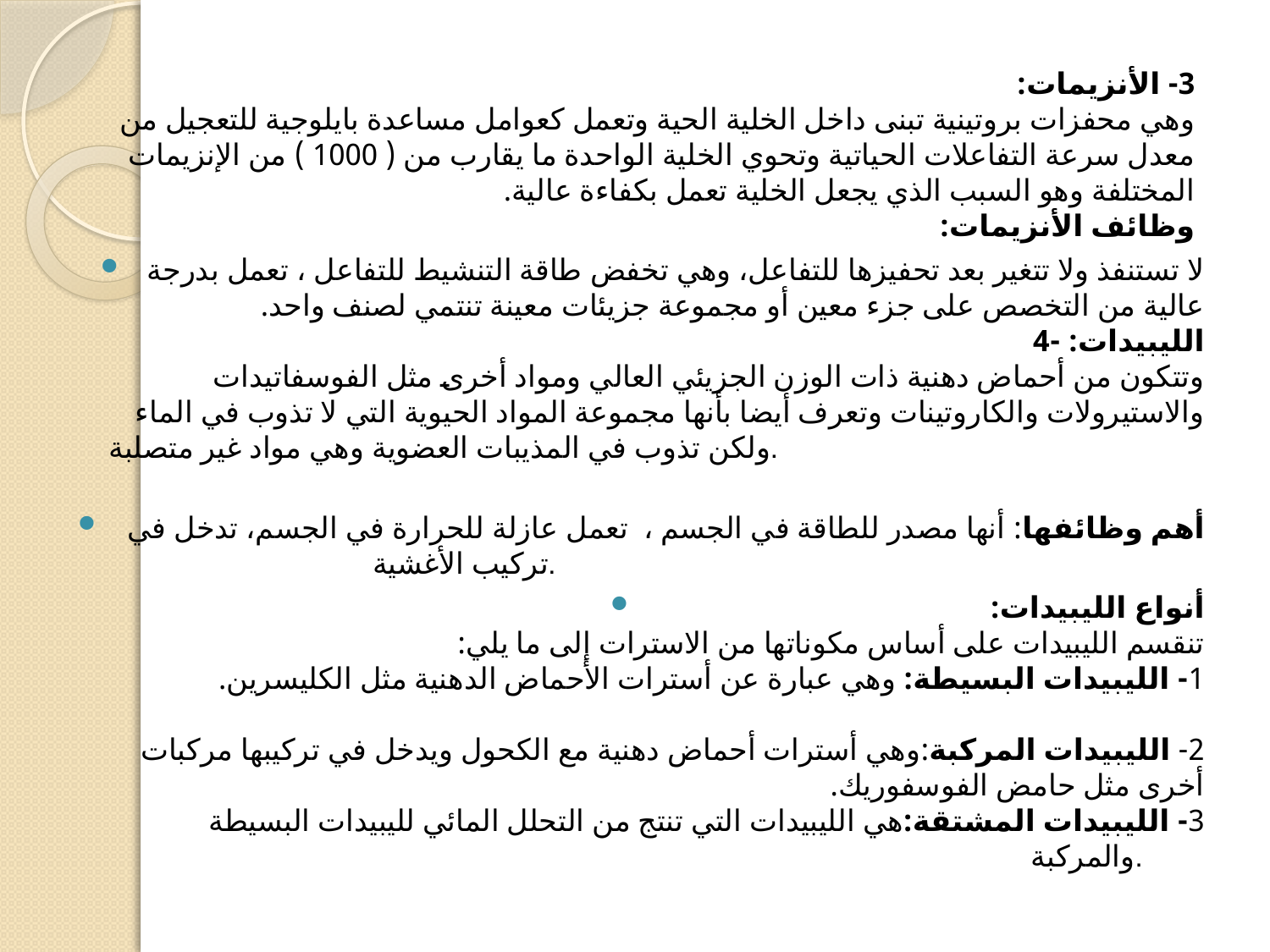

3- الأنزيمات:
وهي محفزات بروتينية تبنى داخل الخلية الحية وتعمل كعوامل مساعدة بايلوجية للتعجيل من معدل سرعة التفاعلات الحياتية وتحوي الخلية الواحدة ما يقارب من ( 1000 ) من الإنزيمات المختلفة وهو السبب الذي يجعل الخلية تعمل بكفاءة عالية.
وظائف الأنزيمات:
لا تستنفذ ولا تتغير بعد تحفيزها للتفاعل، وهي تخفض طاقة التنشيط للتفاعل ، تعمل بدرجة عالية من التخصص على جزء معين أو مجموعة جزيئات معينة تنتمي لصنف واحد.
الليبيدات: -4
وتتكون من أحماض دهنية ذات الوزن الجزيئي العالي ومواد أخرى مثل الفوسفاتيدات والاستيرولات والكاروتينات وتعرف أيضا بأنها مجموعة المواد الحيوية التي لا تذوب في الماء ولكن تذوب في المذيبات العضوية وهي مواد غير متصلبة.
 أهم وظائفها: أنها مصدر للطاقة في الجسم ،  تعمل عازلة للحرارة في الجسم، تدخل في تركيب الأغشية.
أنواع الليبيدات:
تنقسم الليبيدات على أساس مكوناتها من الاسترات إلى ما يلي:
1- الليبيدات البسيطة: وهي عبارة عن أسترات الأحماض الدهنية مثل الكليسرين.
2- الليبيدات المركبة:وهي أسترات أحماض دهنية مع الكحول ويدخل في تركيبها مركبات أخرى مثل حامض الفوسفوريك.
3- الليبيدات المشتقة:هي الليبيدات التي تنتج من التحلل المائي لليبيدات البسيطة والمركبة.

#